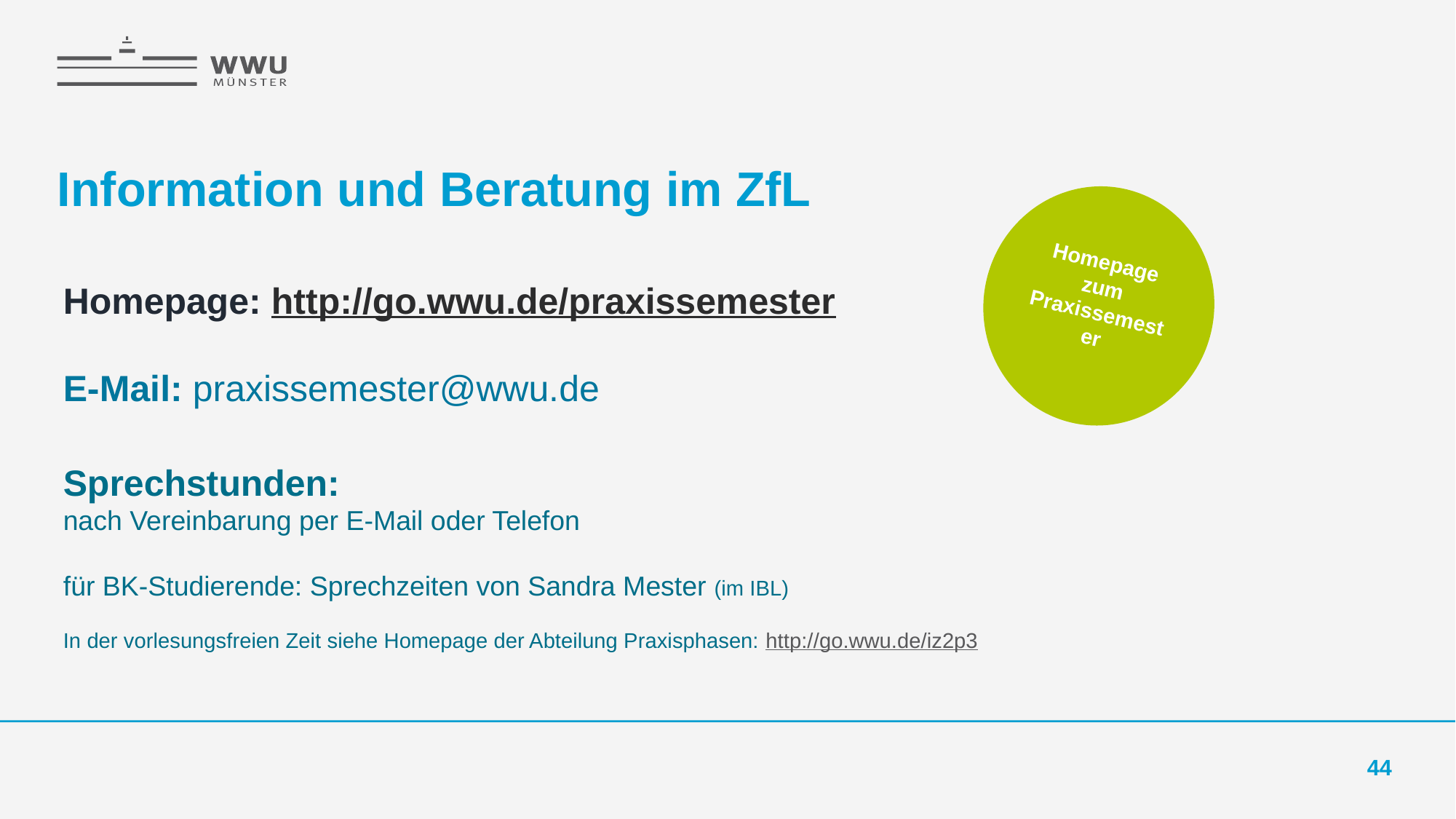

# Information und Beratung im ZfL
Homepage
zum Praxissemester
Homepage: http://go.wwu.de/praxissemester
E-Mail: praxissemester@wwu.de
Sprechstunden:
nach Vereinbarung per E-Mail oder Telefon
für BK-Studierende: Sprechzeiten von Sandra Mester (im IBL)
In der vorlesungsfreien Zeit siehe Homepage der Abteilung Praxisphasen: http://go.wwu.de/iz2p3

44